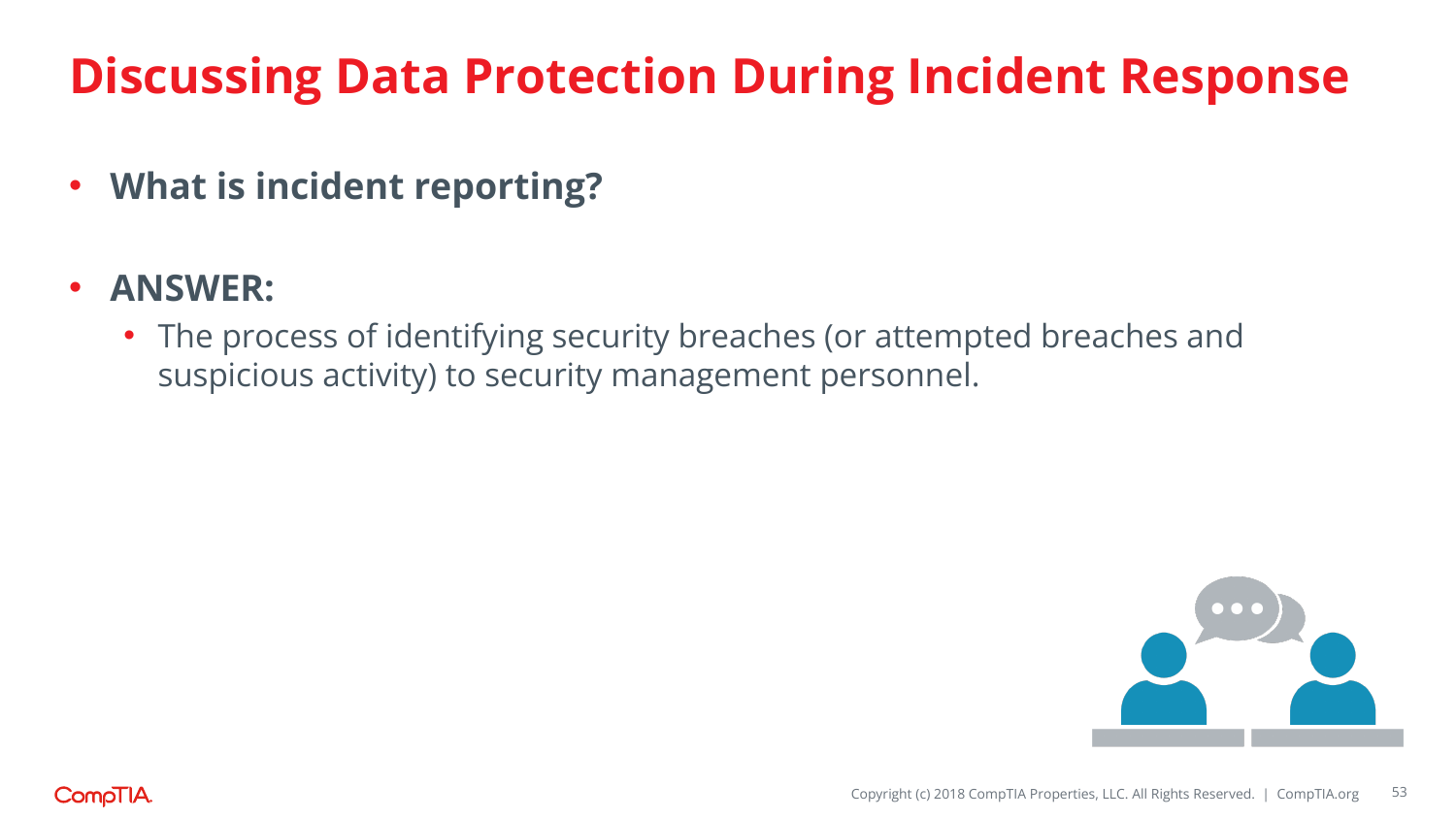

# Discussing Data Protection During Incident Response
What is incident reporting?

ANSWER:
The process of identifying security breaches (or attempted breaches and suspicious activity) to security management personnel.

53